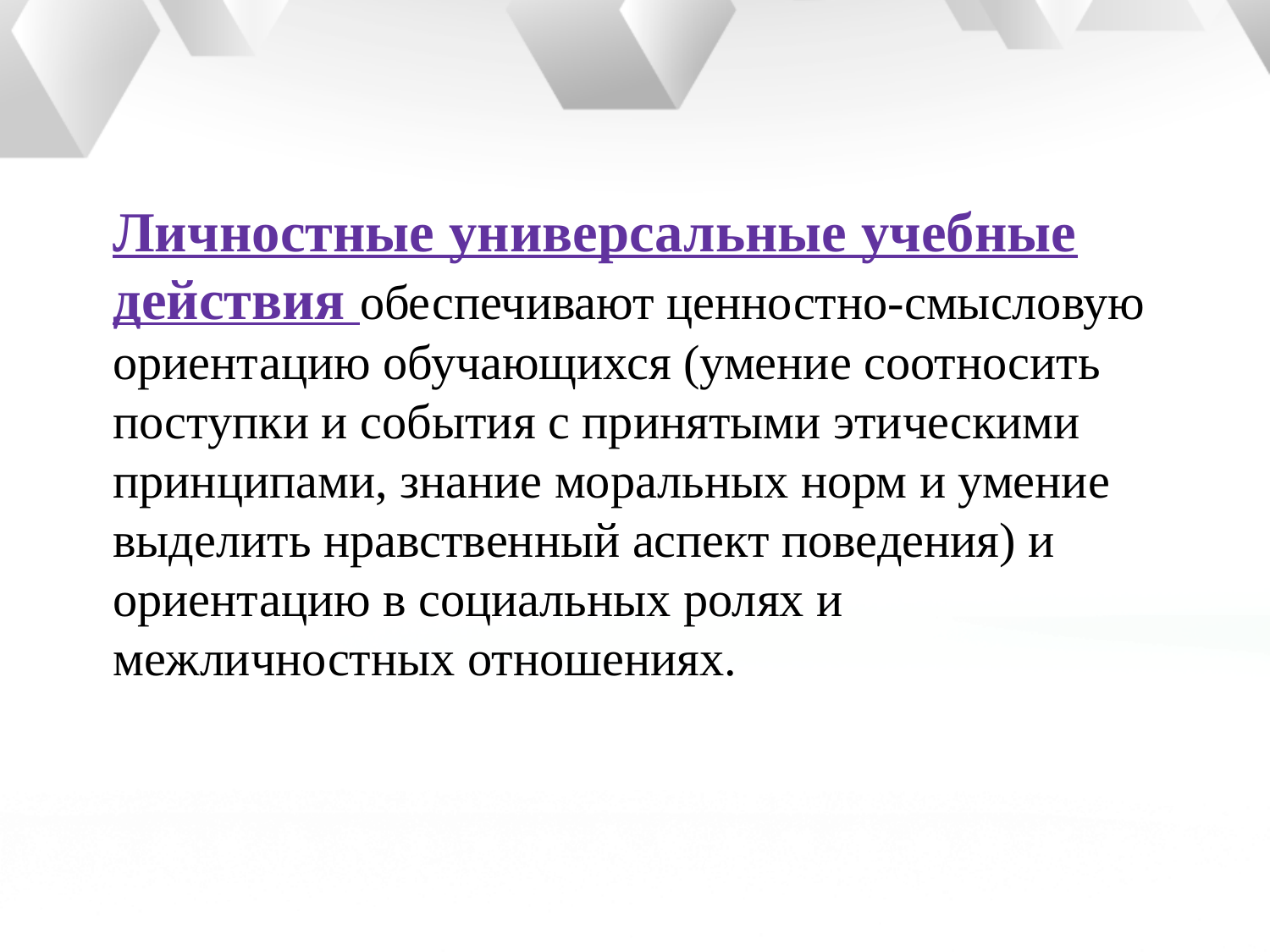

Личностные универсальные учебные действия обеспечивают ценностно-смысловую ориентацию обучающихся (умение соотносить поступки и события с принятыми этическими принципами, знание моральных норм и умение выделить нравственный аспект поведения) и ориентацию в социальных ролях и межличностных отношениях.